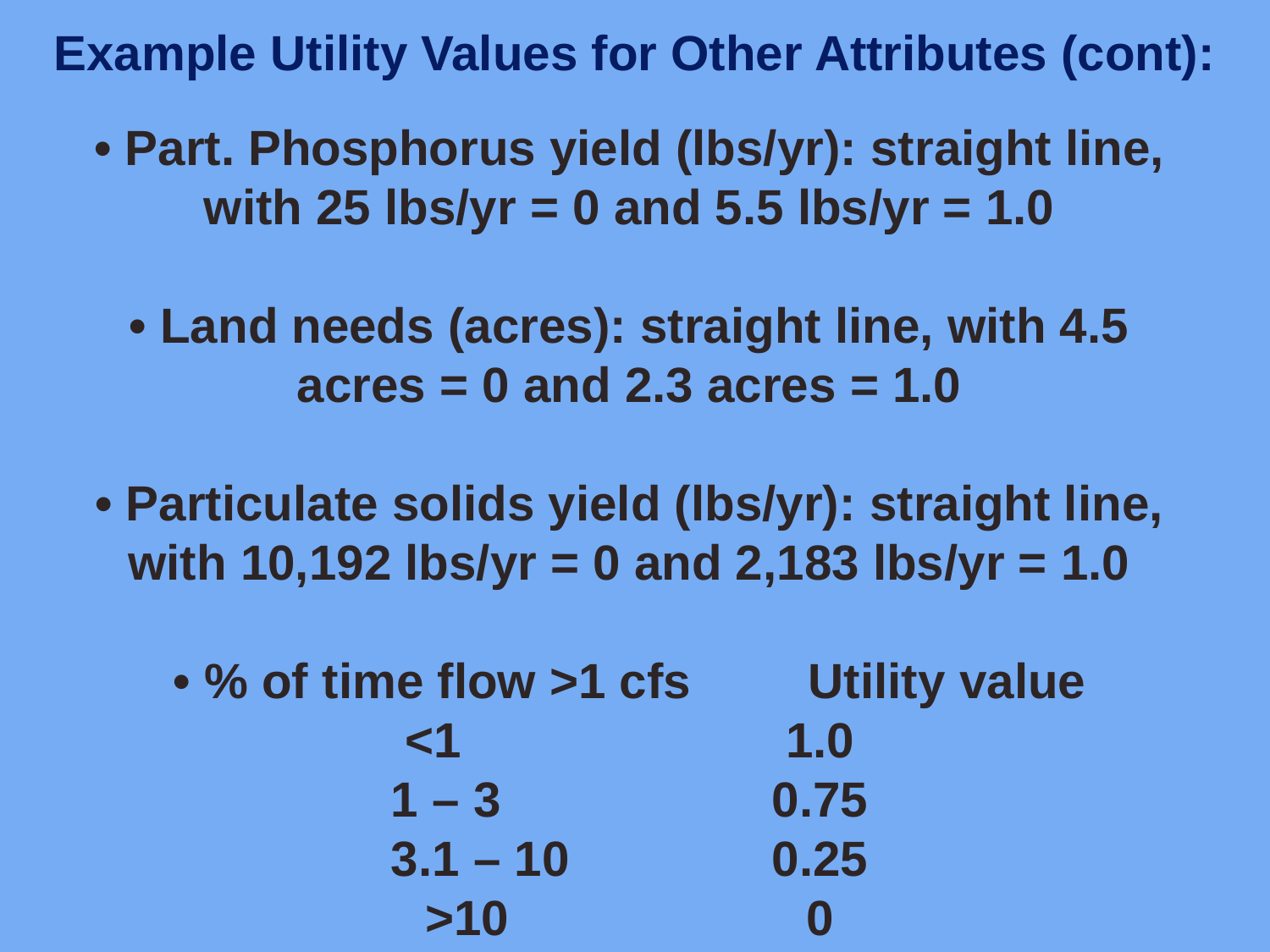

Example Utility Values for Other Attributes (cont):
• Part. Phosphorus yield (lbs/yr): straight line, with 25 lbs/yr = 0 and 5.5 lbs/yr = 1.0

• Land needs (acres): straight line, with 4.5 acres = 0 and 2.3 acres = 1.0

• Particulate solids yield (lbs/yr): straight line, with 10,192 lbs/yr = 0 and 2,183 lbs/yr = 1.0

• % of time flow >1 cfs	Utility value
<1			1.0
1 – 3			0.75
3.1 – 10		0.25
>10			0